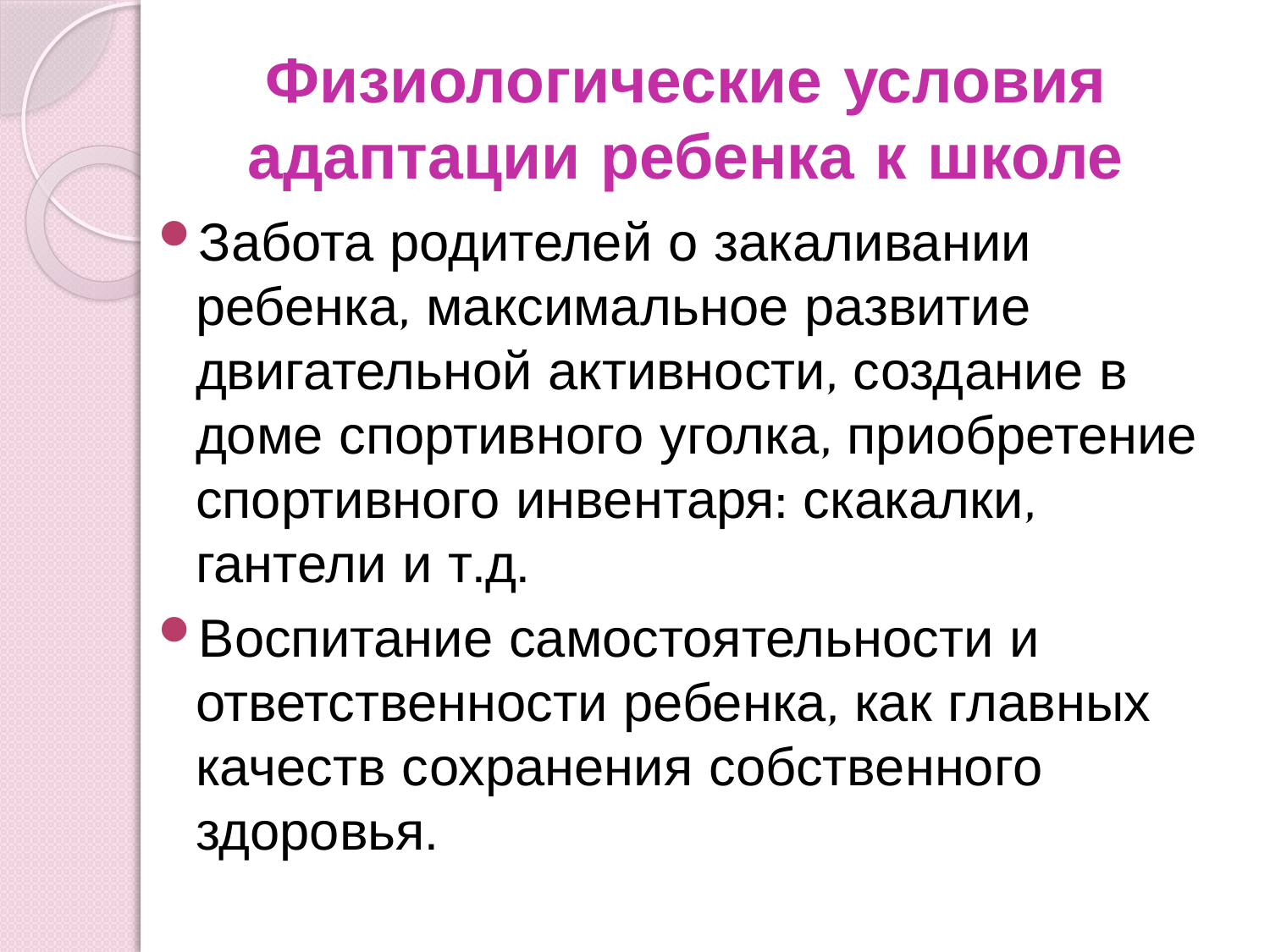

# Физиологические условия адаптации ребенка к школе
Забота родителей о закаливании ребенка, максимальное развитие двигательной активности, создание в доме спортивного уголка, приобретение спортивного инвентаря: скакалки, гантели и т.д.
Воспитание самостоятельности и ответственности ребенка, как главных качеств сохранения собственного здоровья.